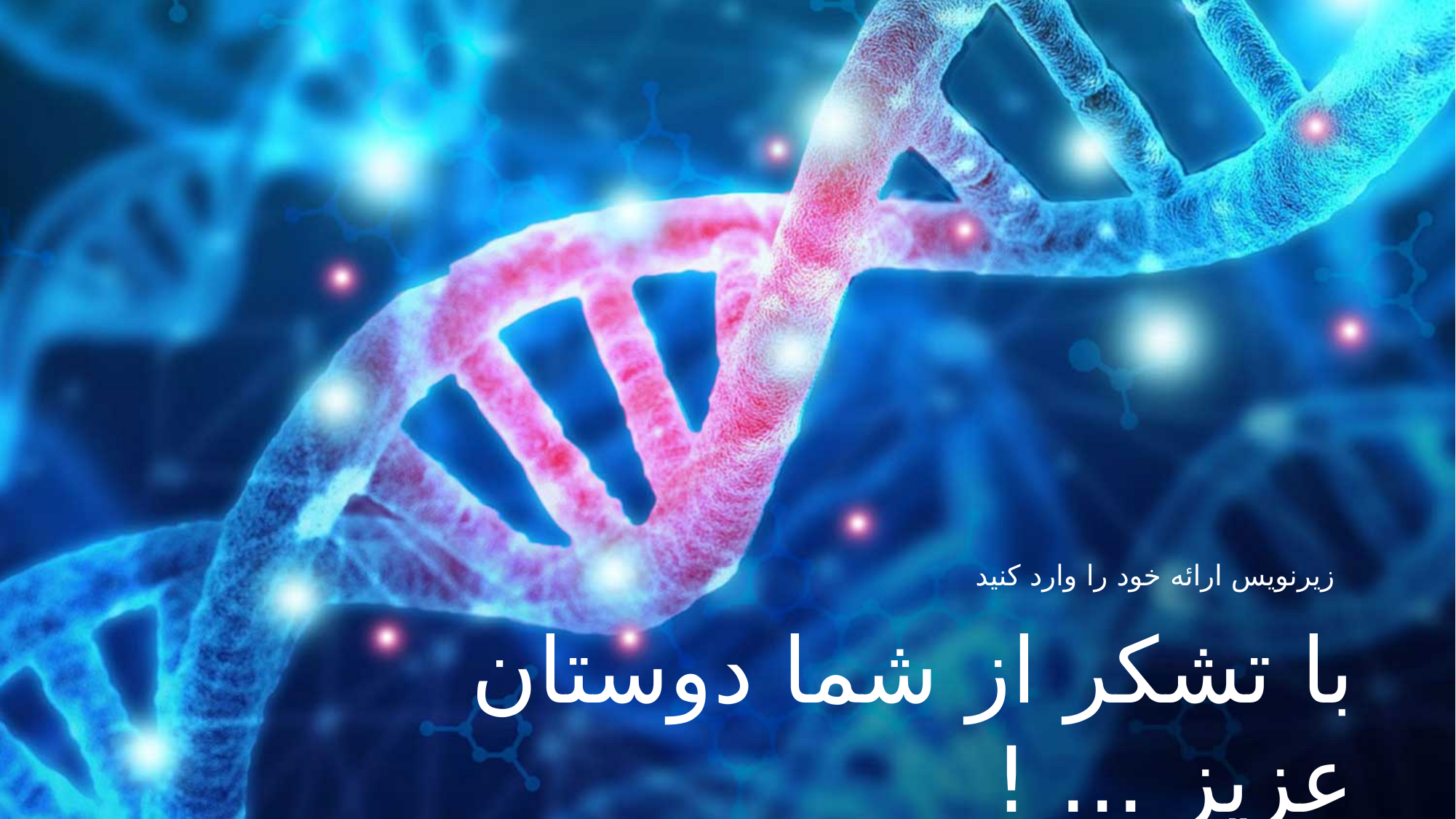

زیرنویس ارائه خود را وارد کنید
با تشکر از شما دوستان عزیز ... !